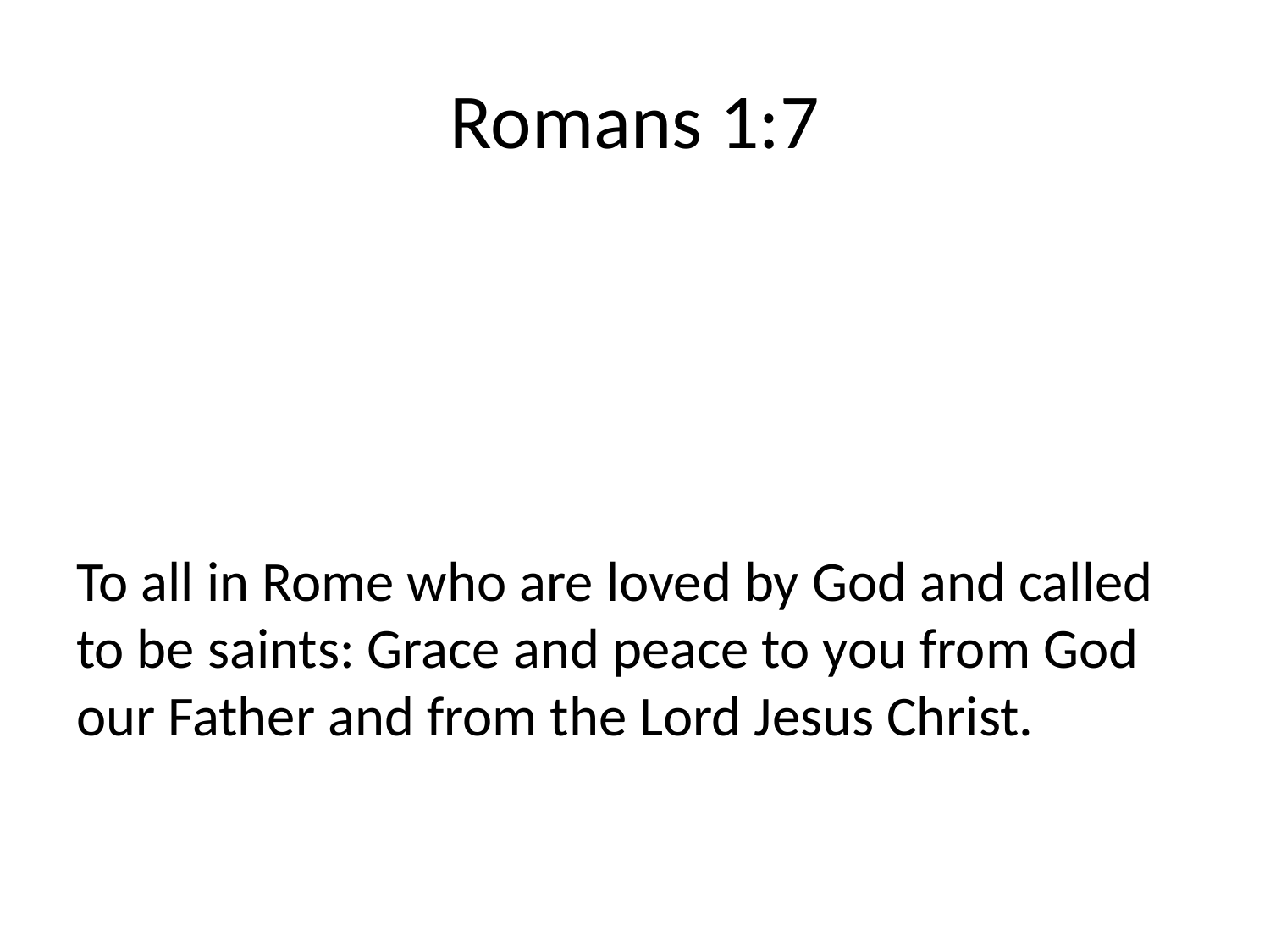

# Romans 1:7

To all in Rome who are loved by God and called to be saints: Grace and peace to you from God our Father and from the Lord Jesus Christ.